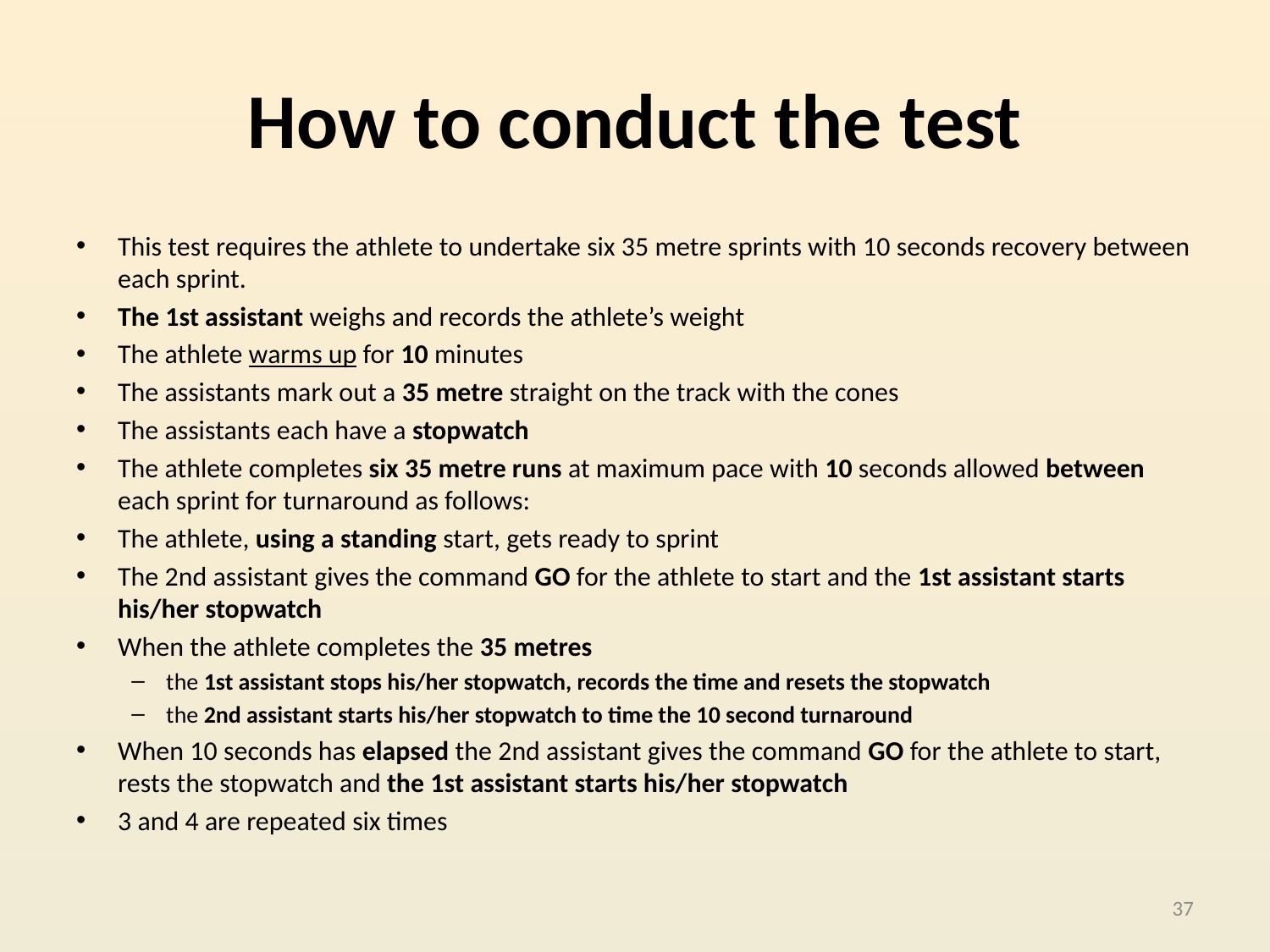

# How to conduct the test
This test requires the athlete to undertake six 35 metre sprints with 10 seconds recovery between each sprint.
The 1st assistant weighs and records the athlete’s weight
The athlete warms up for 10 minutes
The assistants mark out a 35 metre straight on the track with the cones
The assistants each have a stopwatch
The athlete completes six 35 metre runs at maximum pace with 10 seconds allowed between each sprint for turnaround as follows:
The athlete, using a standing start, gets ready to sprint
The 2nd assistant gives the command GO for the athlete to start and the 1st assistant starts his/her stopwatch
When the athlete completes the 35 metres
the 1st assistant stops his/her stopwatch, records the time and resets the stopwatch
the 2nd assistant starts his/her stopwatch to time the 10 second turnaround
When 10 seconds has elapsed the 2nd assistant gives the command GO for the athlete to start, rests the stopwatch and the 1st assistant starts his/her stopwatch
3 and 4 are repeated six times

37